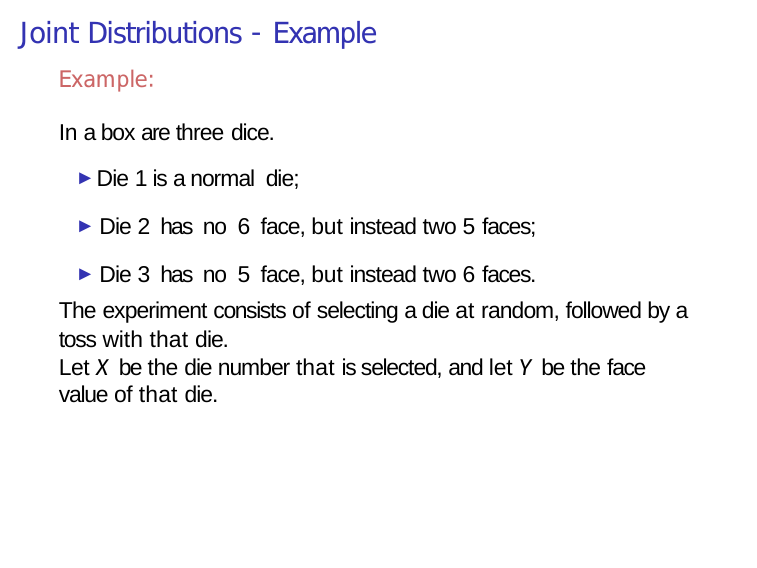

# Joint Distributions - Example
Example:

In a box are three dice.
► Die 1 is a normal die;
►   Die 2  has  no  6  face, but instead two 5 faces;
►   Die 3  has  no  5  face, but instead two 6 faces.
The experiment consists of selecting a die at random, followed by a  toss with that die.
Let X be the die number that is selected, and let Y be the face  value of that die.